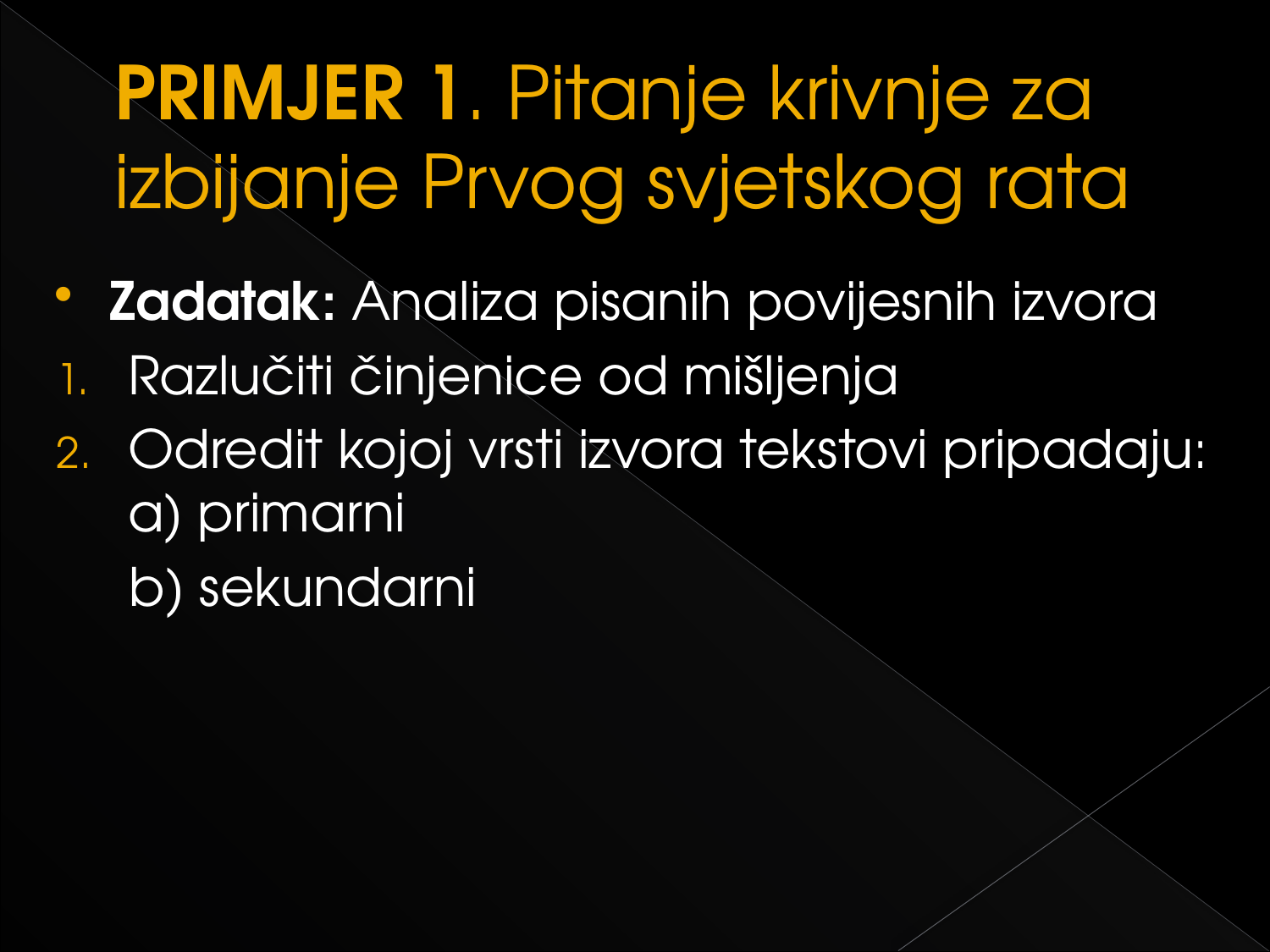

# PRIMJER 1. Pitanje krivnje za izbijanje Prvog svjetskog rata
Zadatak: Analiza pisanih povijesnih izvora
Razlučiti činjenice od mišljenja
Odredit kojoj vrsti izvora tekstovi pripadaju: a) primarni
     b) sekundarni